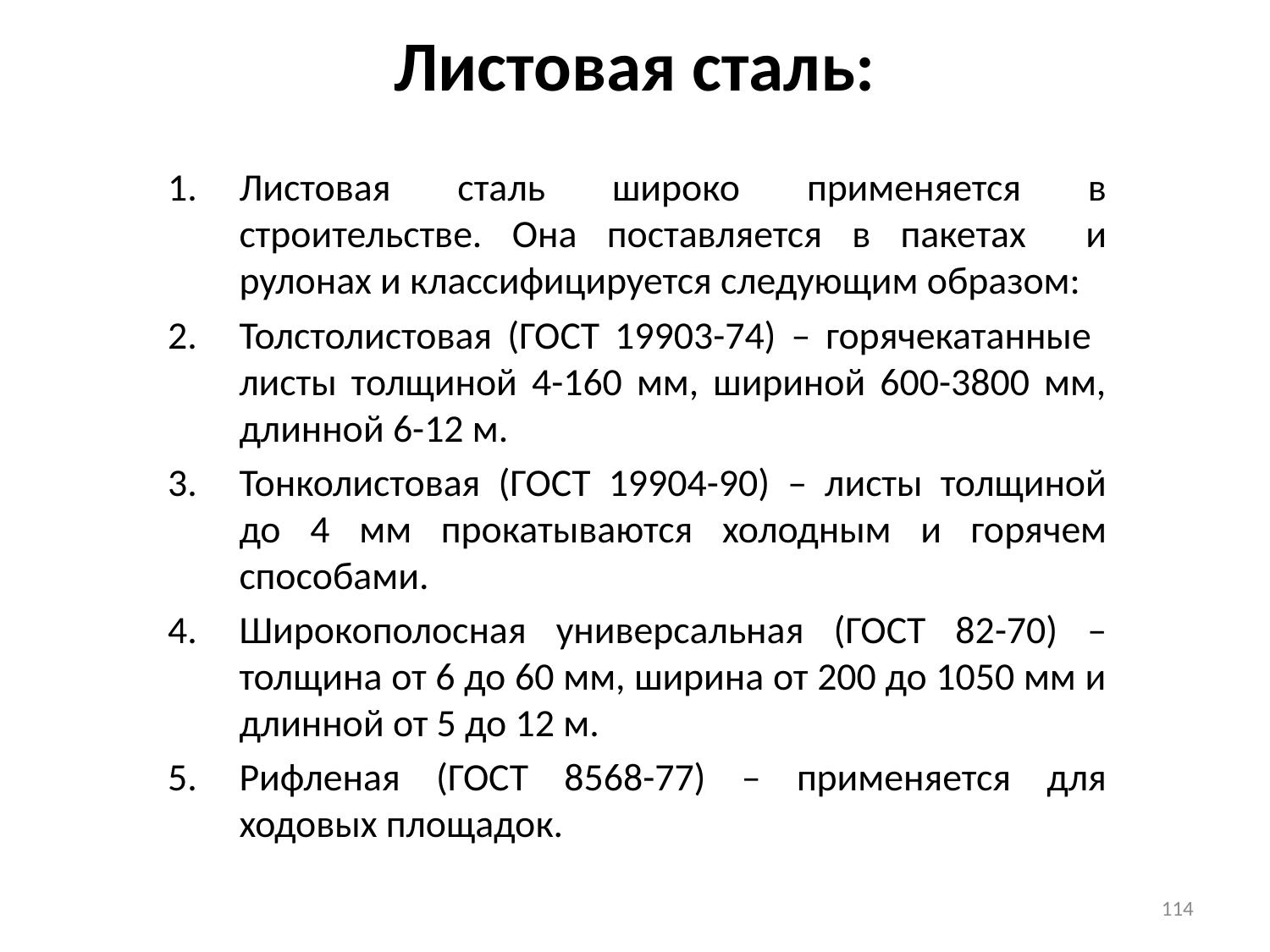

Листовая сталь:
Листовая сталь широко применяется в строительстве. Она поставляется в пакетах  и рулонах и классифицируется следующим образом:
Толстолистовая (ГОСТ 19903-74) – горячекатанные  листы толщиной 4-160 мм, шириной 600-3800 мм, длинной 6-12 м.
Тонколистовая (ГОСТ 19904-90) – листы толщиной до 4 мм прокатываются холодным и горячем способами.
Широкополосная универсальная (ГОСТ 82-70) – толщина от 6 до 60 мм, ширина от 200 до 1050 мм и длинной от 5 до 12 м.
Рифленая (ГОСТ 8568-77) – применяется для ходовых площадок.
114